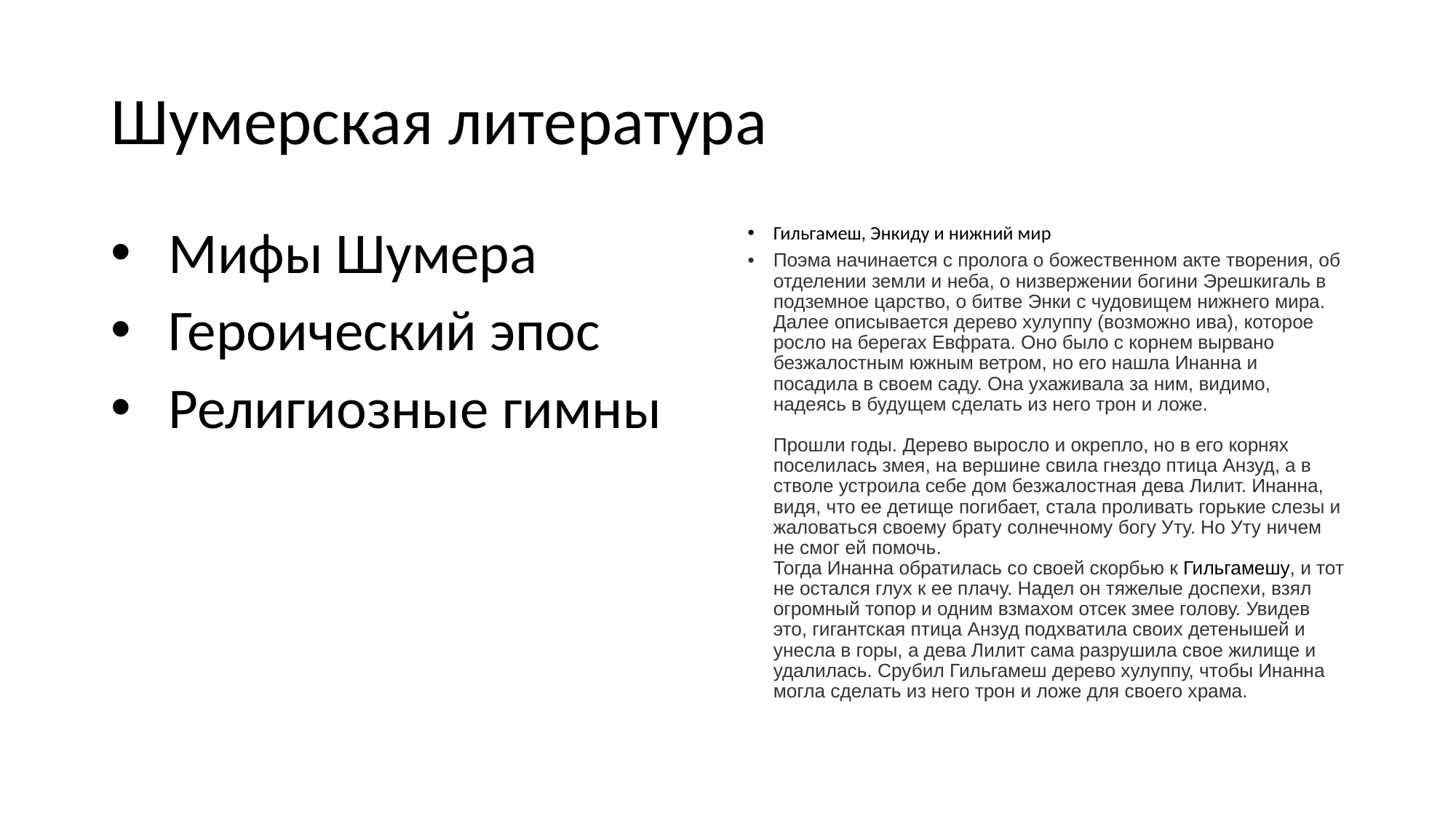

# Шумерская литература
Мифы Шумера
Героический эпос
Религиозные гимны

Гильгамеш, Энкиду и нижний мир
Поэма начинается с пролога о божественном акте творения, об отделении земли и неба, о низвержении богини Эрешкигаль в подземное царство, о битве Энки с чудовищем нижнего мира. Далее описывается дерево хулуппу (возможно ива), которое росло на берегах Евфрата. Оно было с корнем вырвано безжалостным южным ветром, но его нашла Инанна и посадила в своем саду. Она ухаживала за ним, видимо, надеясь в будущем сделать из него трон и ложе.
Прошли годы. Дерево выросло и окрепло, но в его корнях поселилась змея, на вершине свила гнездо птица Анзуд, а в стволе устроила себе дом безжалостная дева Лилит. Инанна, видя, что ее детище погибает, стала проливать горькие слезы и жаловаться своему брату солнечному богу Уту. Но Уту ничем не смог ей помочь.
Тогда Инанна обратилась со своей скорбью к Гильгамешу, и тот не остался глух к ее плачу. Надел он тяжелые доспехи, взял огромный топор и одним взмахом отсек змее голову. Увидев это, гигантская птица Анзуд подхватила своих детенышей и унесла в горы, а дева Лилит сама разрушила свое жилище и удалилась. Срубил Гильгамеш дерево хулуппу, чтобы Инанна могла сделать из него трон и ложе для своего храма.